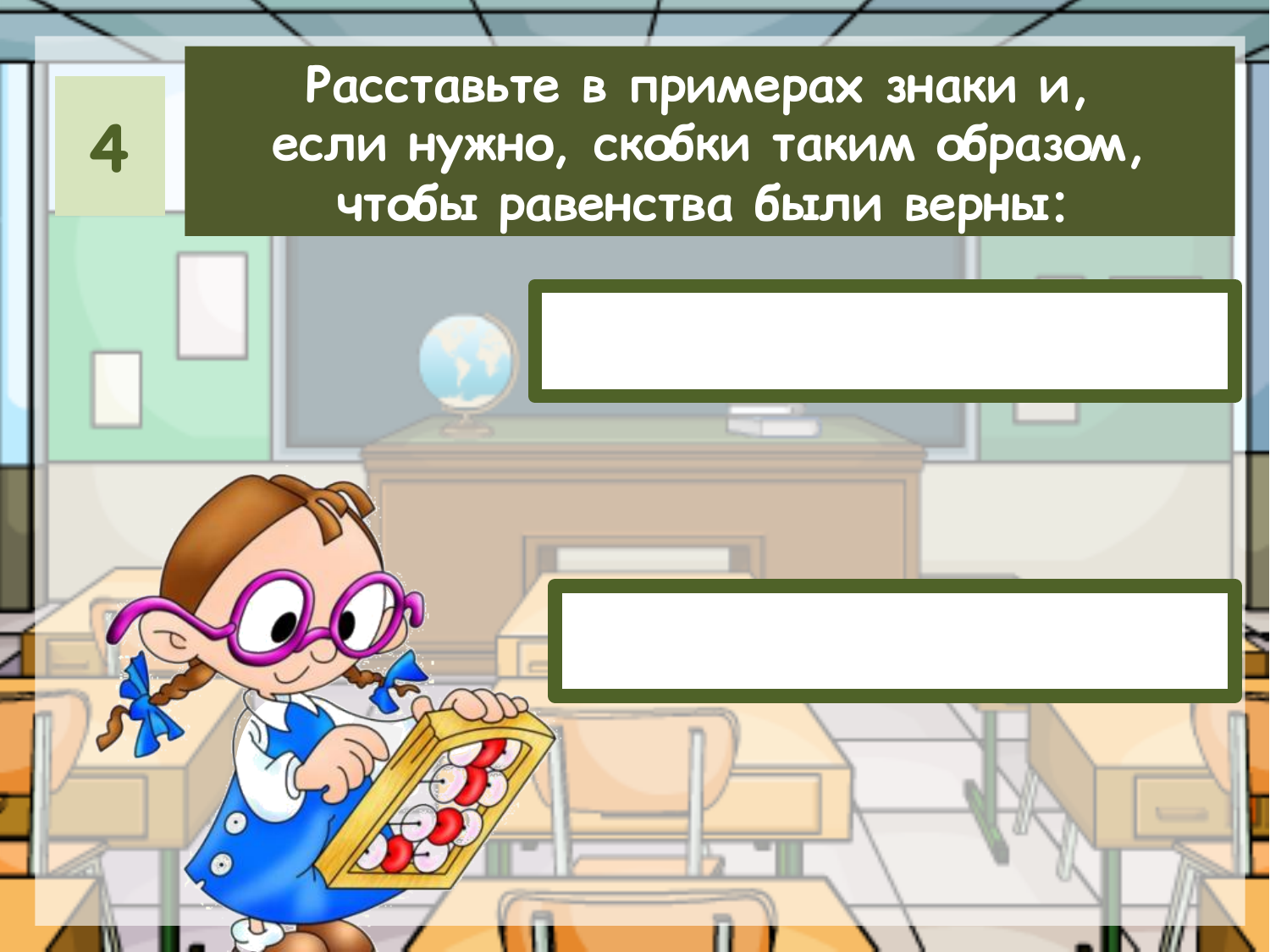

Расставьте в примерах знаки и,
если нужно, скобки таким образом,
чтобы равенства были верны:
4
(1+23):4+5+6-7-8=2
1 2 3 4 5 6 7 8 = 2

(6+6):6+6=8
6 6 6 6 = 8